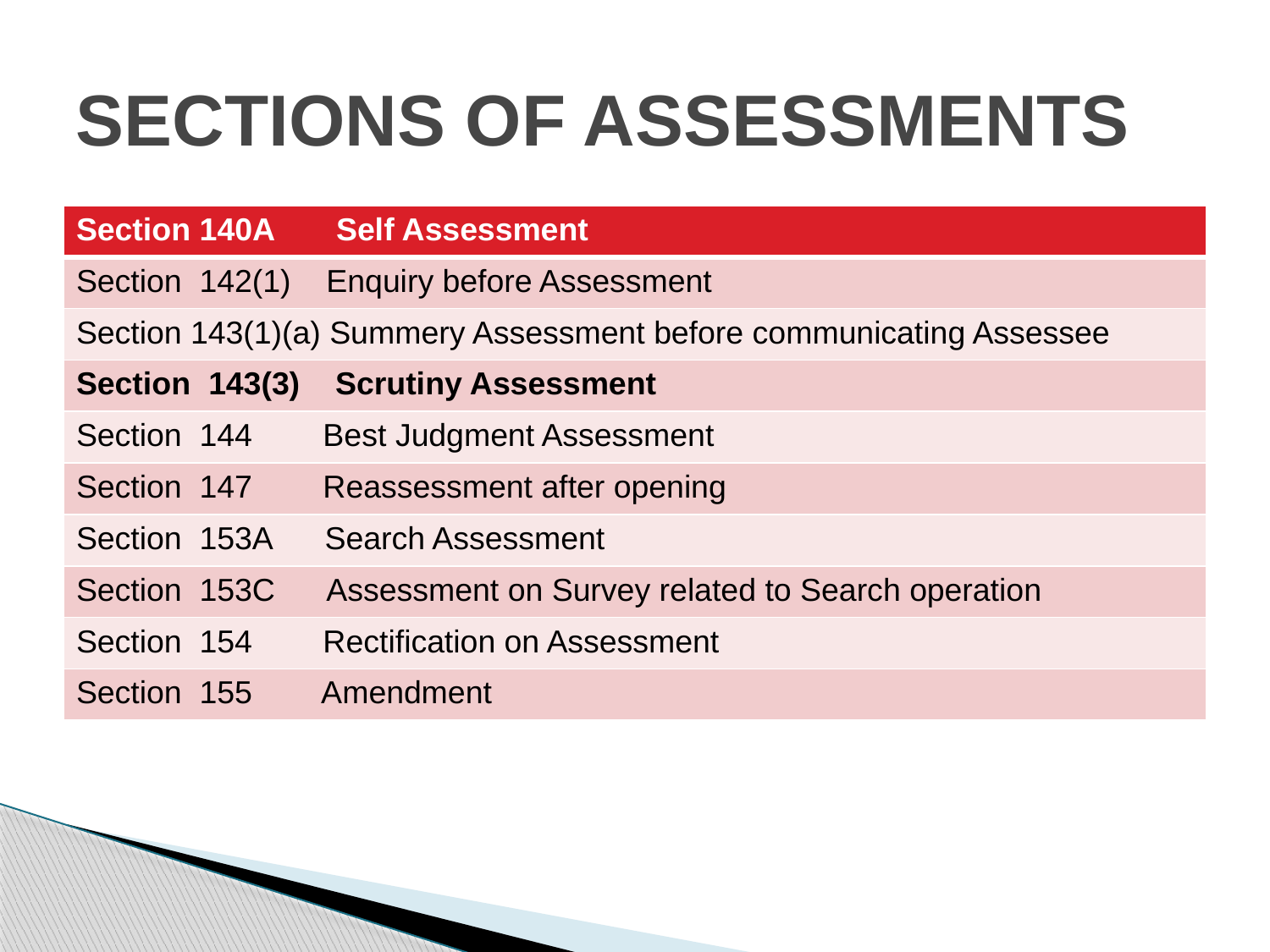

# SECTIONS OF ASSESSMENTS
| Section 140A Self Assessment |
| --- |
| Section 142(1) Enquiry before Assessment |
| Section 143(1)(a) Summery Assessment before communicating Assessee |
| Section 143(3) Scrutiny Assessment |
| Section 144 Best Judgment Assessment |
| Section 147 Reassessment after opening |
| Section 153A Search Assessment |
| Section 153C Assessment on Survey related to Search operation |
| Section 154 Rectification on Assessment |
| Section 155 Amendment |